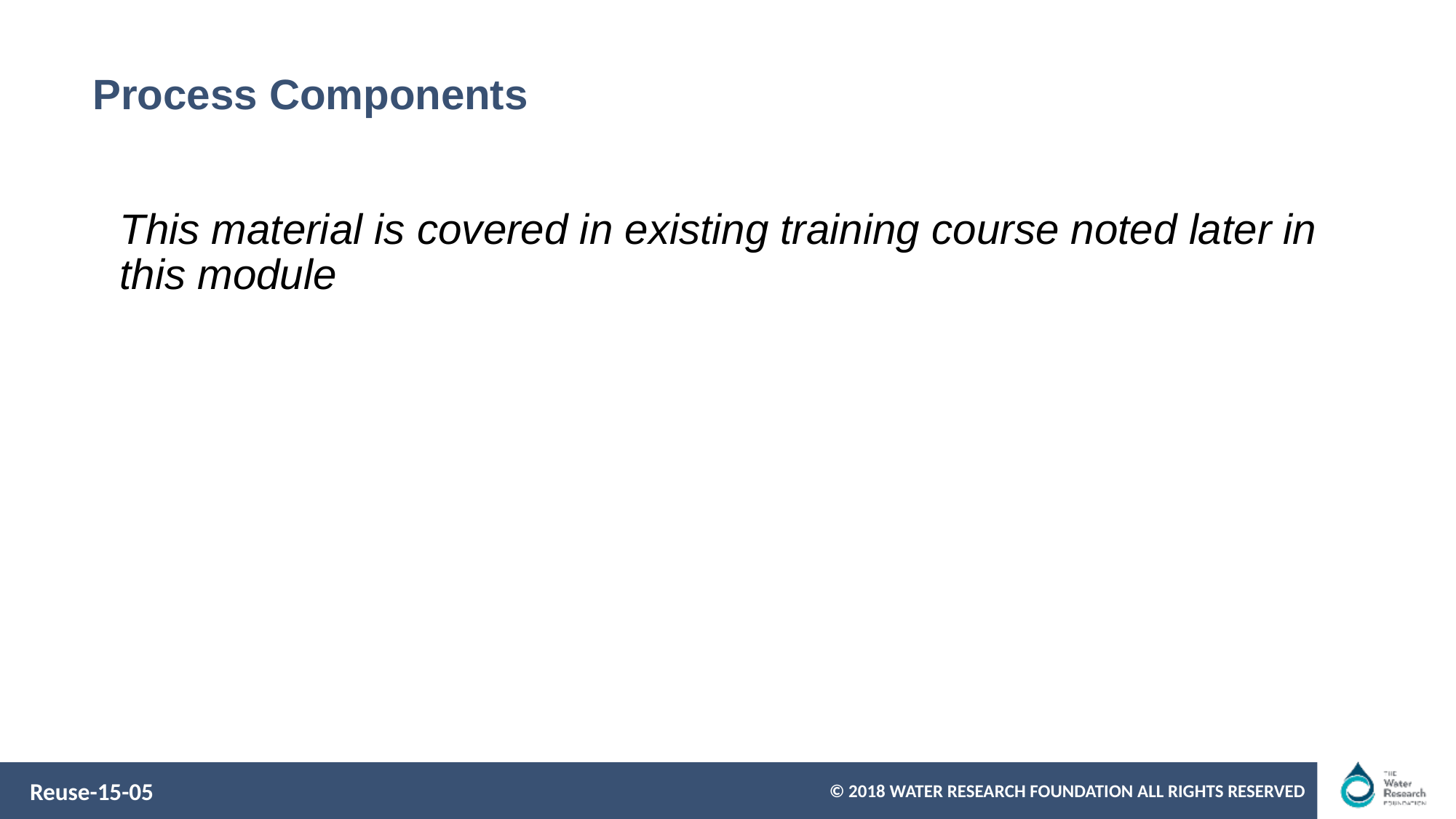

# Process Components
This material is covered in existing training course noted later in this module